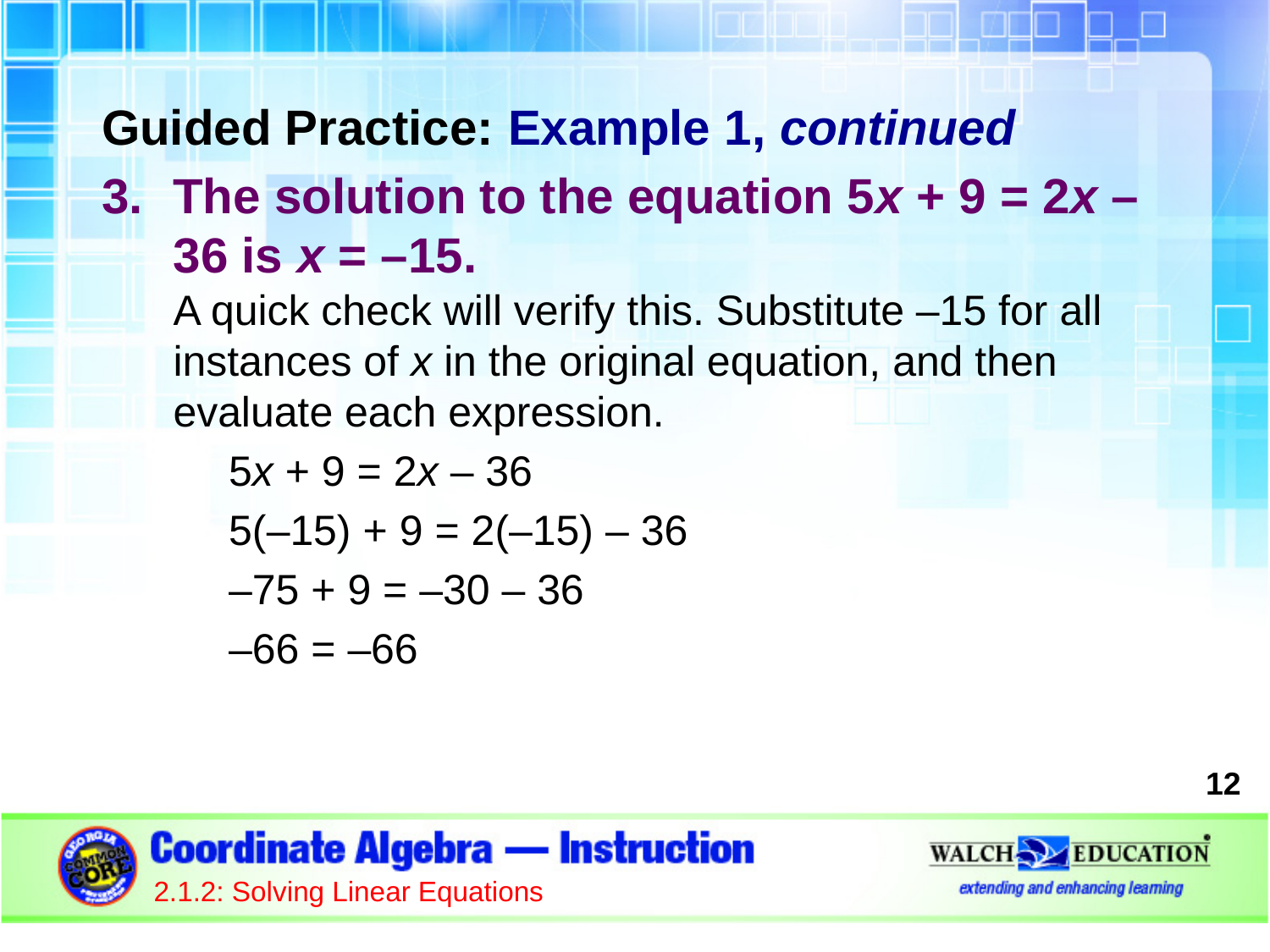

Guided Practice: Example 1, continued
The solution to the equation 5x + 9 = 2x – 36 is x = –15.
A quick check will verify this. Substitute –15 for all instances of x in the original equation, and then evaluate each expression.
5x + 9 = 2x – 36
5(–15) + 9 = 2(–15) – 36
–75 + 9 = –30 – 36
–66 = –66

12
2.1.2: Solving Linear Equations